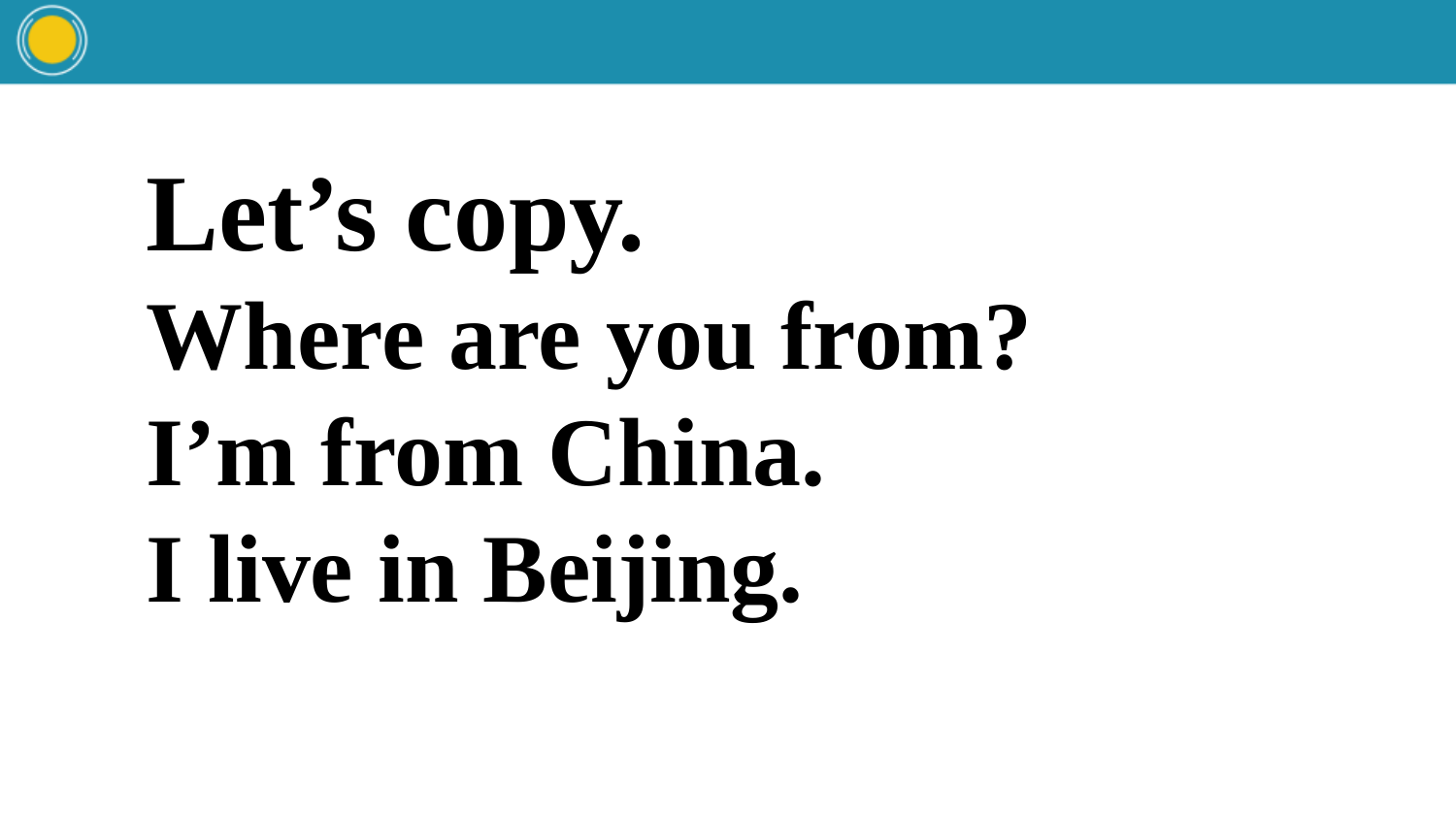

Let’s copy.
Where are you from?
I’m from China.
I live in Beijing.